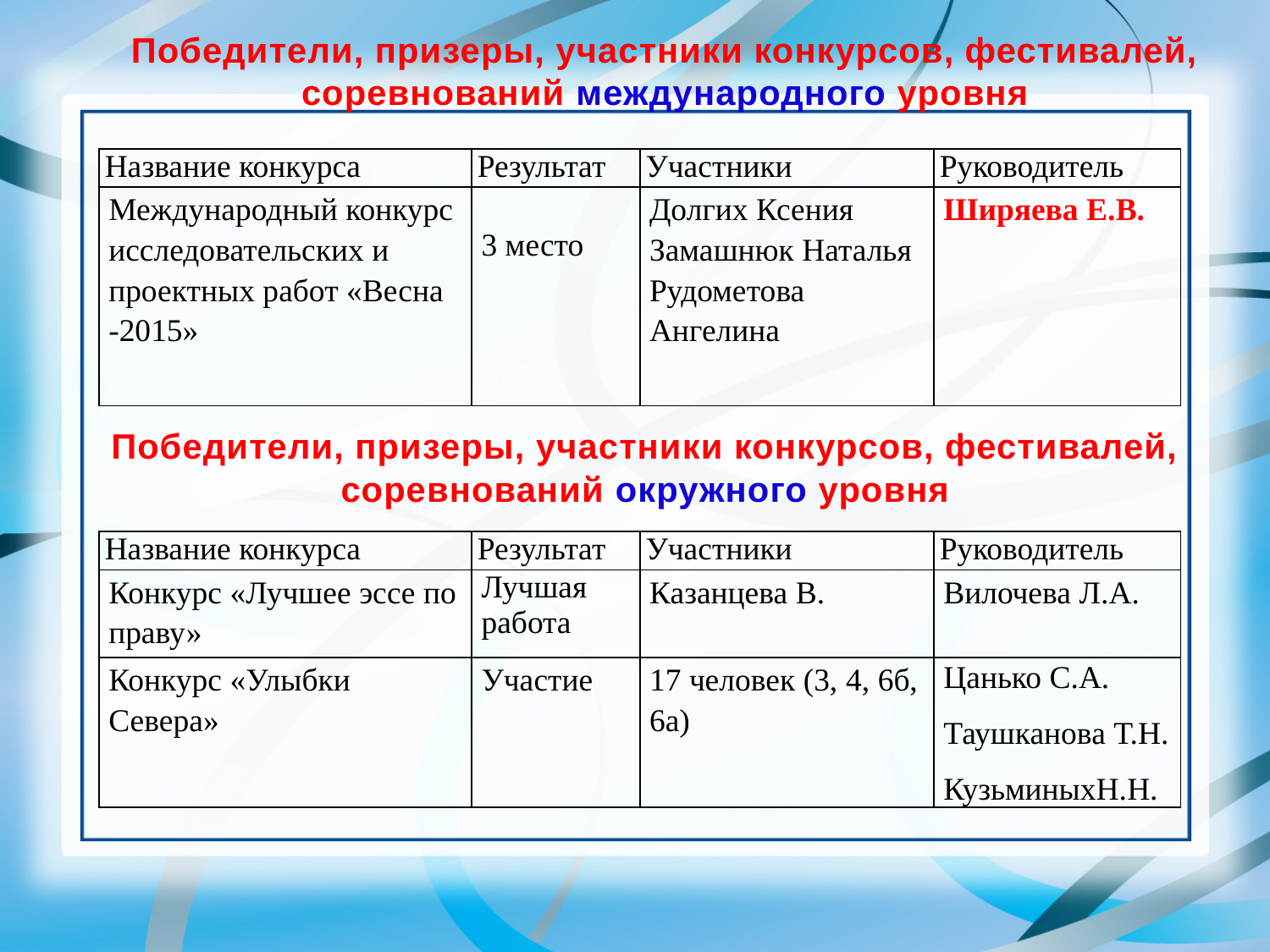

Победители, призеры, участники конкурсов, фестивалей, соревнований международного уровня
| Название конкурса | Результат | Участники | Руководитель |
| --- | --- | --- | --- |
| Международный конкурс исследовательских и проектных работ «Весна -2015» | 3 место | Долгих Ксения Замашнюк Наталья Рудометова Ангелина | Ширяева Е.В. |
Победители, призеры, участники конкурсов, фестивалей, соревнований окружного уровня
| Название конкурса | Результат | Участники | Руководитель |
| --- | --- | --- | --- |
| Конкурс «Лучшее эссе по праву» | Лучшая работа | Казанцева В. | Вилочева Л.А. |
| Конкурс «Улыбки Севера» | Участие | 17 человек (3, 4, 6б, 6а) | Цанько С.А. Таушканова Т.Н. КузьминыхН.Н. |